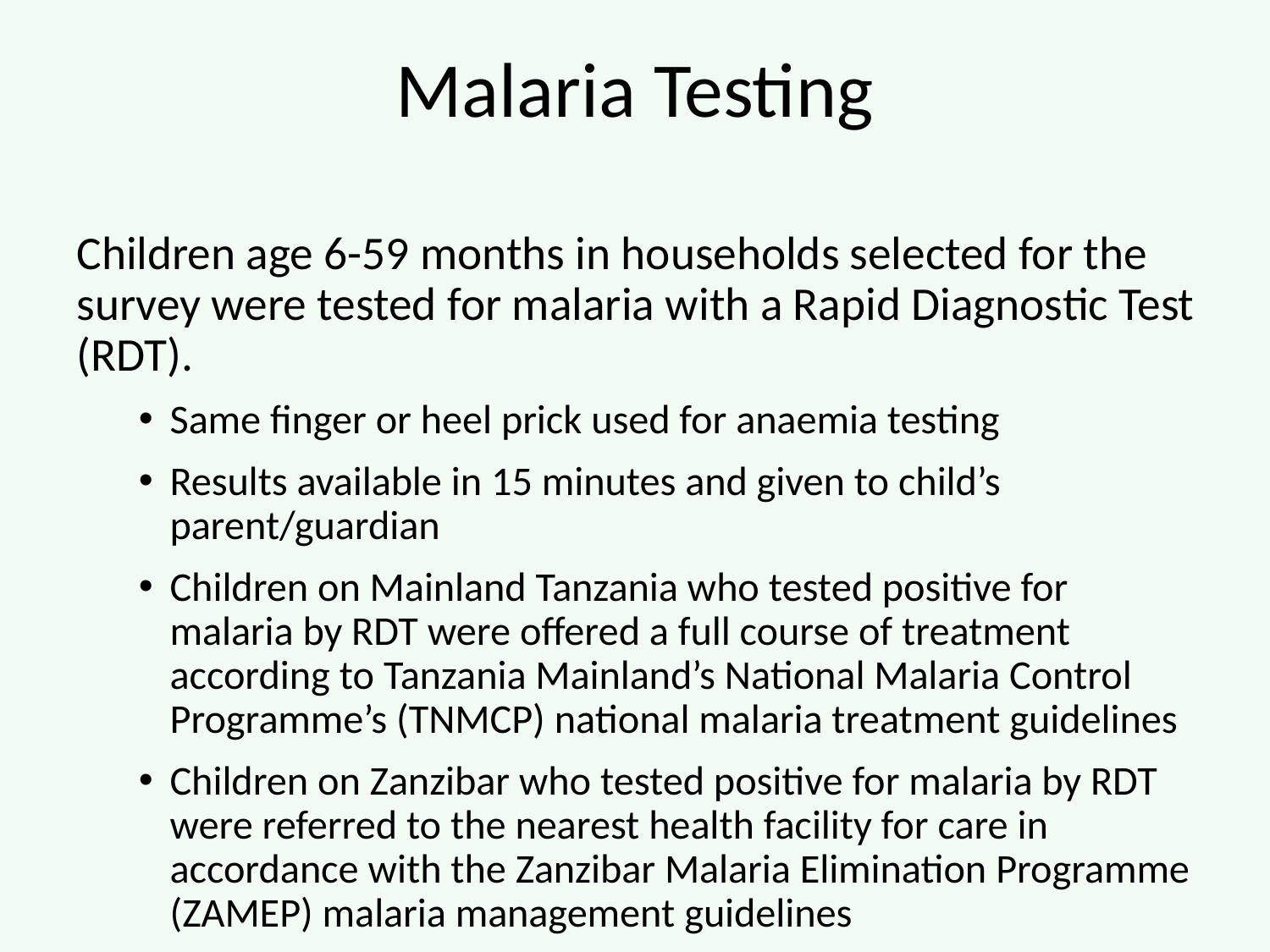

# Malaria Testing
Children age 6-59 months in households selected for the survey were tested for malaria with a Rapid Diagnostic Test (RDT).
Same finger or heel prick used for anaemia testing
Results available in 15 minutes and given to child’s parent/guardian
Children on Mainland Tanzania who tested positive for malaria by RDT were offered a full course of treatment according to Tanzania Mainland’s National Malaria Control Programme’s (TNMCP) national malaria treatment guidelines
Children on Zanzibar who tested positive for malaria by RDT were referred to the nearest health facility for care in accordance with the Zanzibar Malaria Elimination Programme (ZAMEP) malaria management guidelines